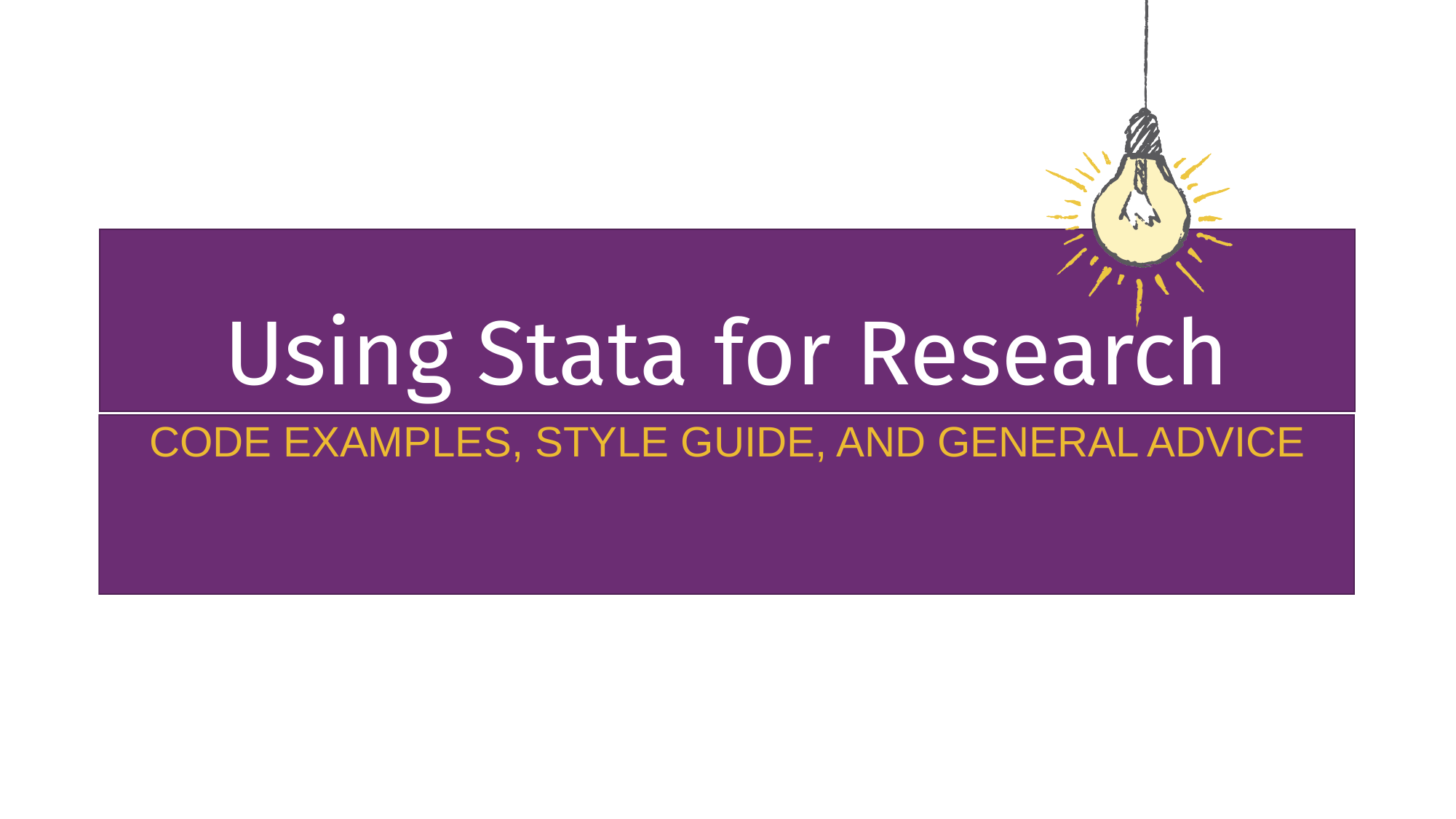

# Using Stata for Research
Code Examples, STyle Guide, and general advice